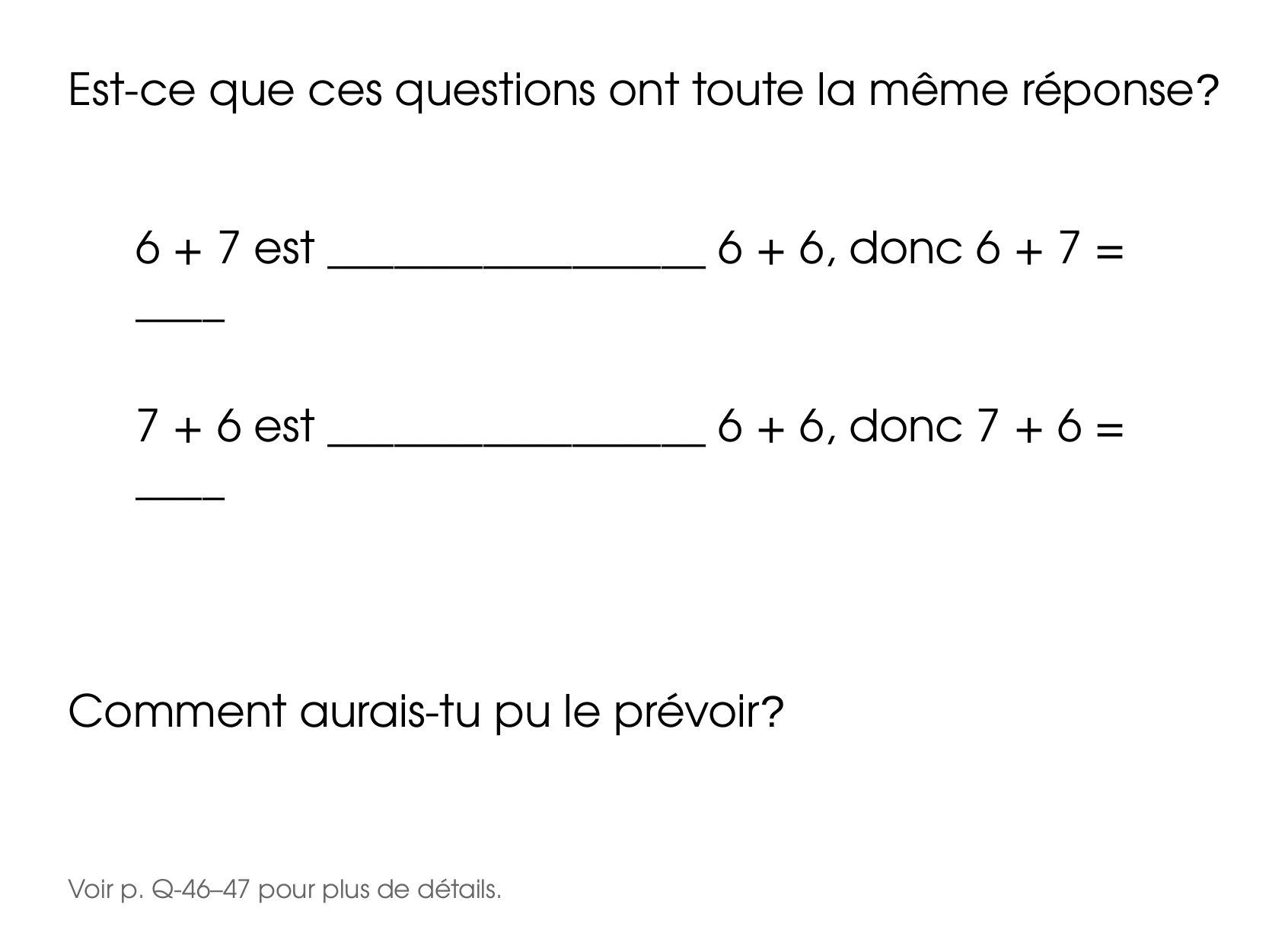

Est-ce que ces questions ont toute la même réponse?
6 + 7 est _________________ 6 + 6, donc 6 + 7 = ____
7 + 6 est _________________ 6 + 6, donc 7 + 6 = ____
Comment aurais-tu pu le prévoir?
Voir p. Q-46–47 pour plus de détails.